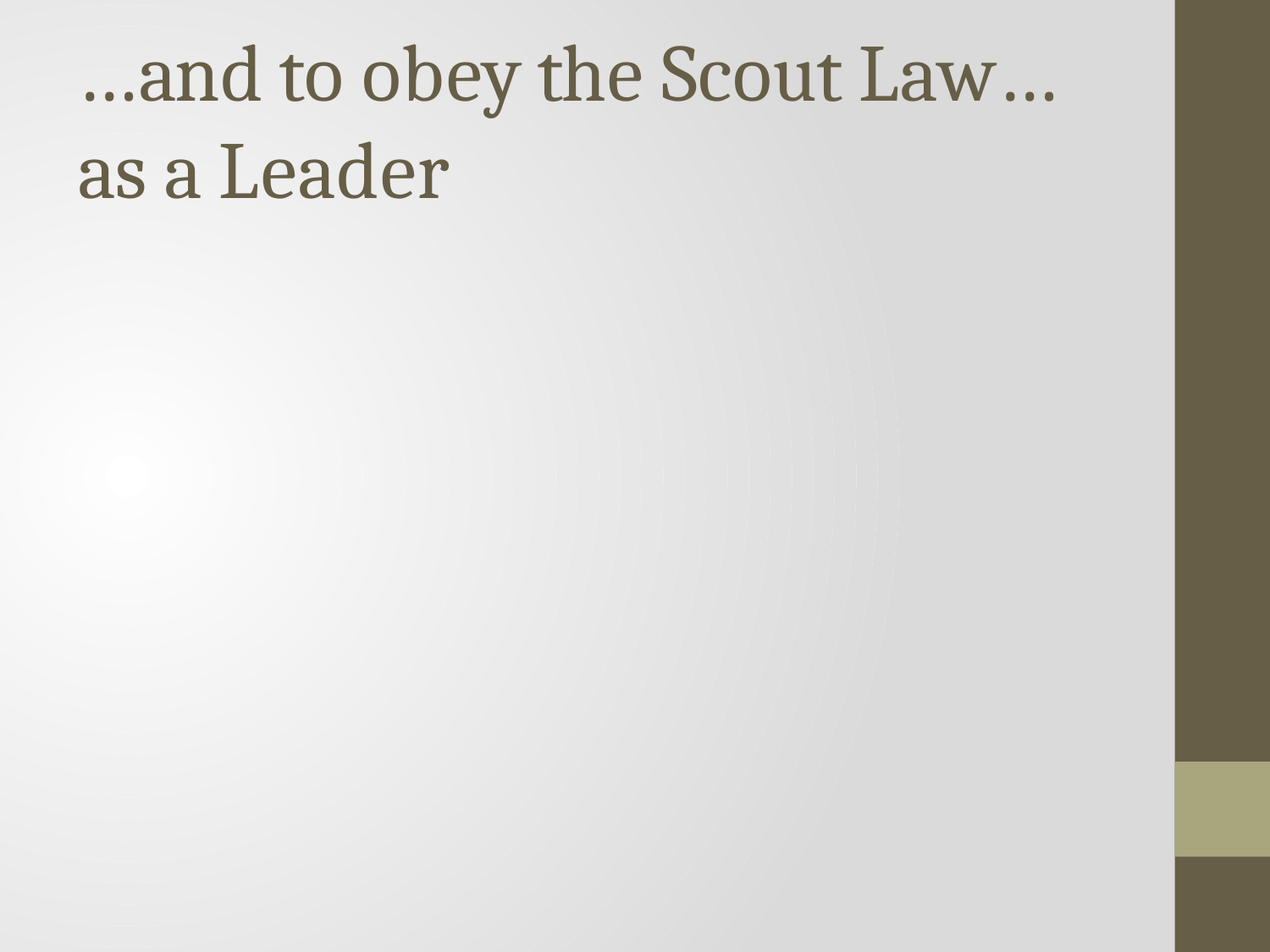

# …and to obey the Scout Law…as a Leader